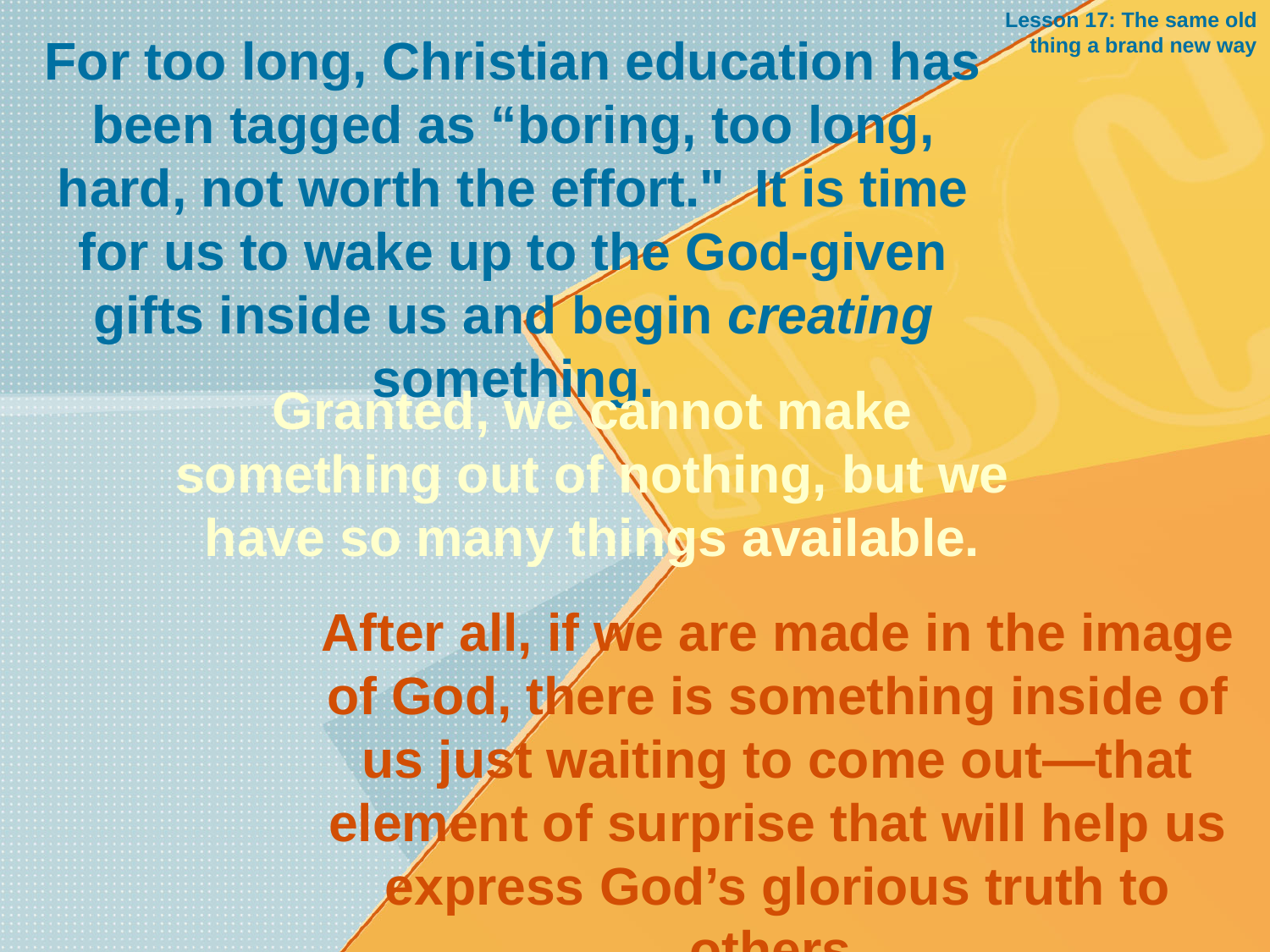

Lesson 17: The same old thing a brand new way
For too long, Christian education has been tagged as “boring, too long, hard, not worth the effort."  It is time for us to wake up to the God-given gifts inside us and begin creating something.
Granted, we cannot make something out of nothing, but we have so many things available.
After all, if we are made in the image of God, there is something inside of us just waiting to come out—that element of surprise that will help us express God’s glorious truth to others.